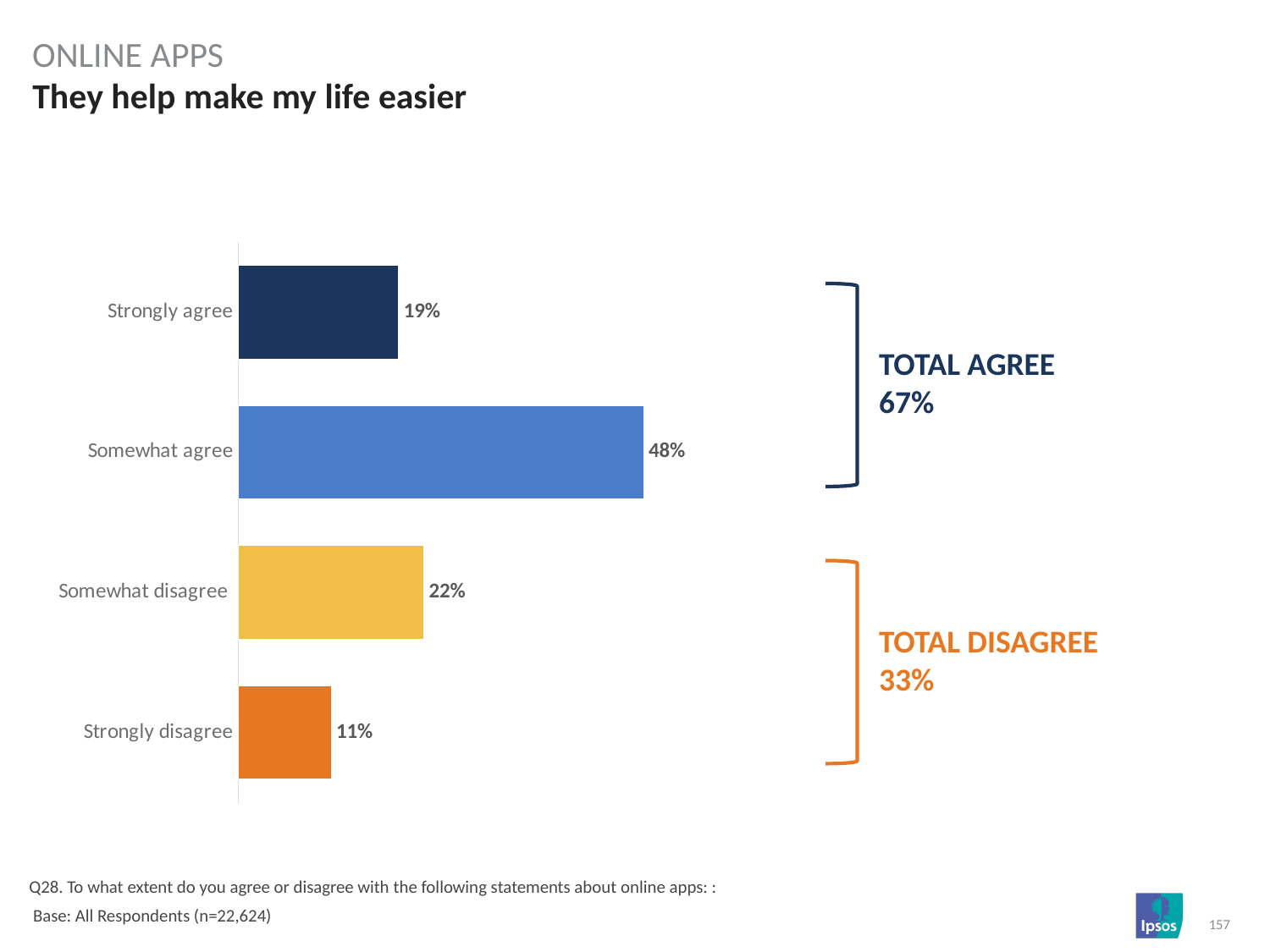

online APPS
# They help make my life easier

### Chart

| Category | Column1 |
|---|---|
| Strongly agree | 0.19 |
| Somewhat agree | 0.48 |
| Somewhat disagree  | 0.22 |
| Strongly disagree | 0.11 |
TOTAL AGREE
67%

TOTAL DISAGREE
33%
Q28. To what extent do you agree or disagree with the following statements about online apps: :
 Base: All Respondents (n=22,624)